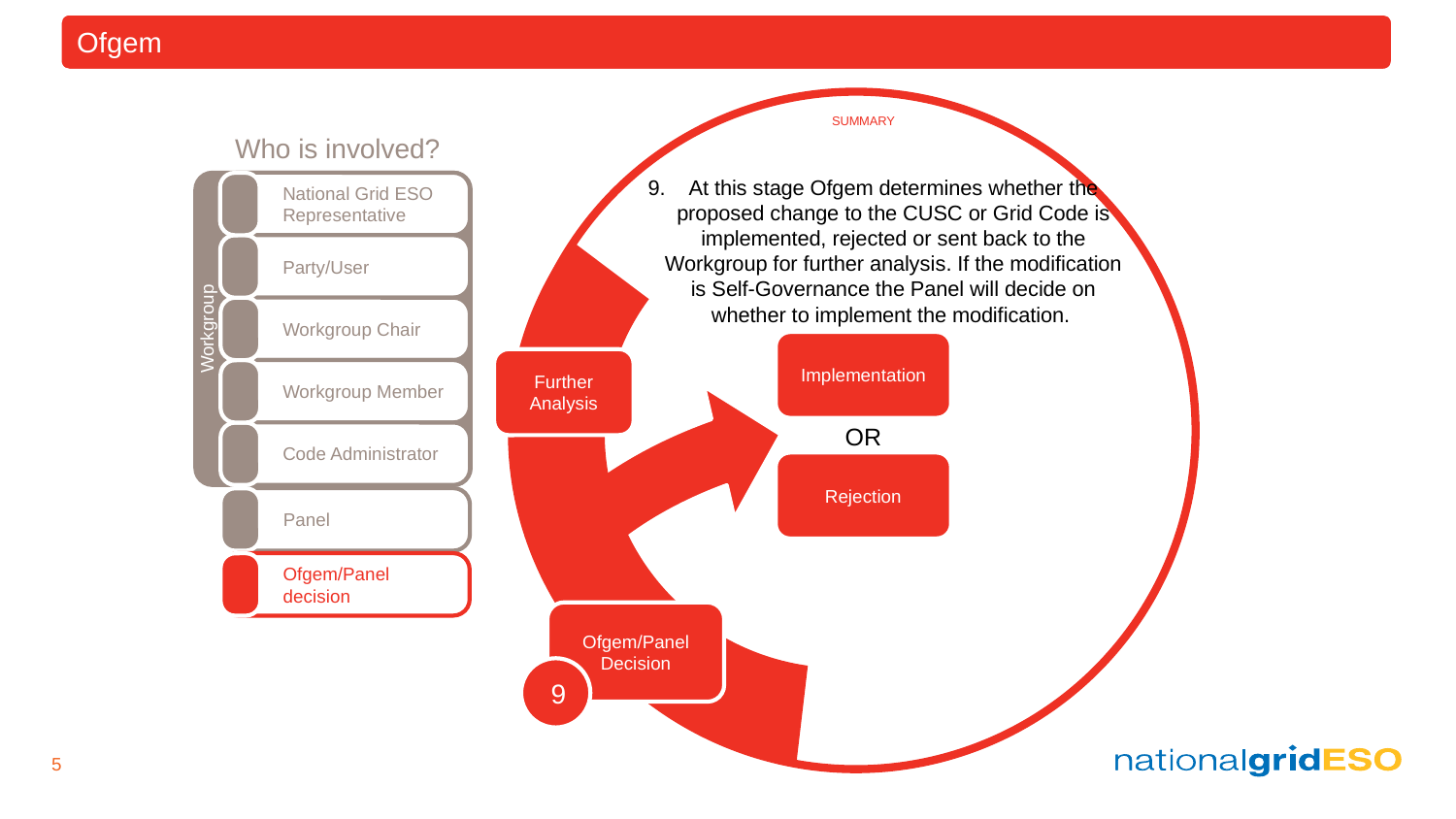

Ofgem

SUMMARY

Who is involved?
At this stage Ofgem determines whether the proposed change to the CUSC or Grid Code is implemented, rejected or sent back to the Workgroup for further analysis. If the modification is Self-Governance the Panel will decide on whether to implement the modification.

National Grid ESO Representative

Party/User

Workgroup Chair

Workgroup
Implementation
Further Analysis

Workgroup Member

OR
Code Administrator

Rejection
Panel

Ofgem/Panel decision

Ofgem/Panel Decision
9